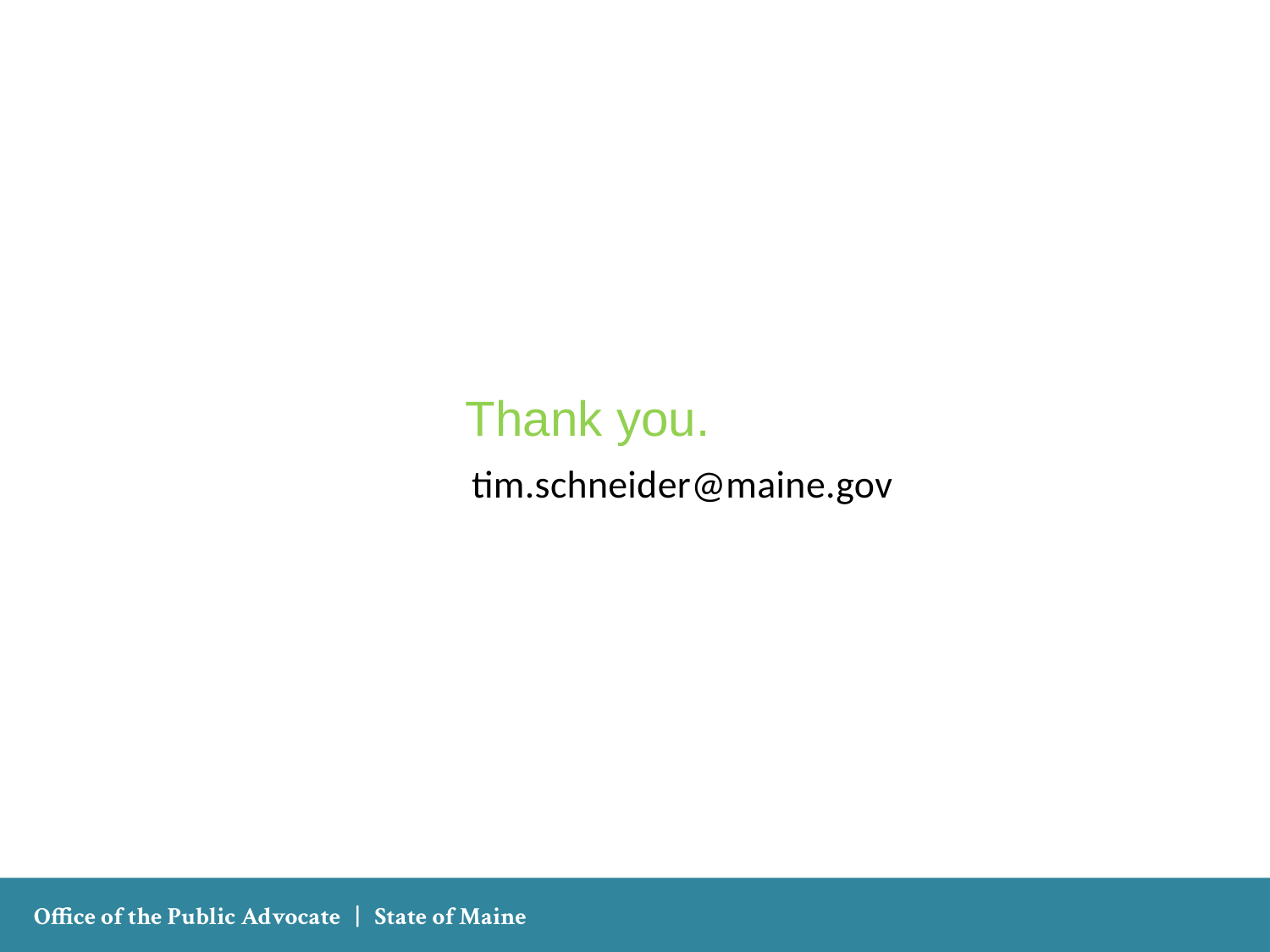

Thank you.
tim.schneider@maine.gov

12
Office of the Public Advocate   |   State of Maine